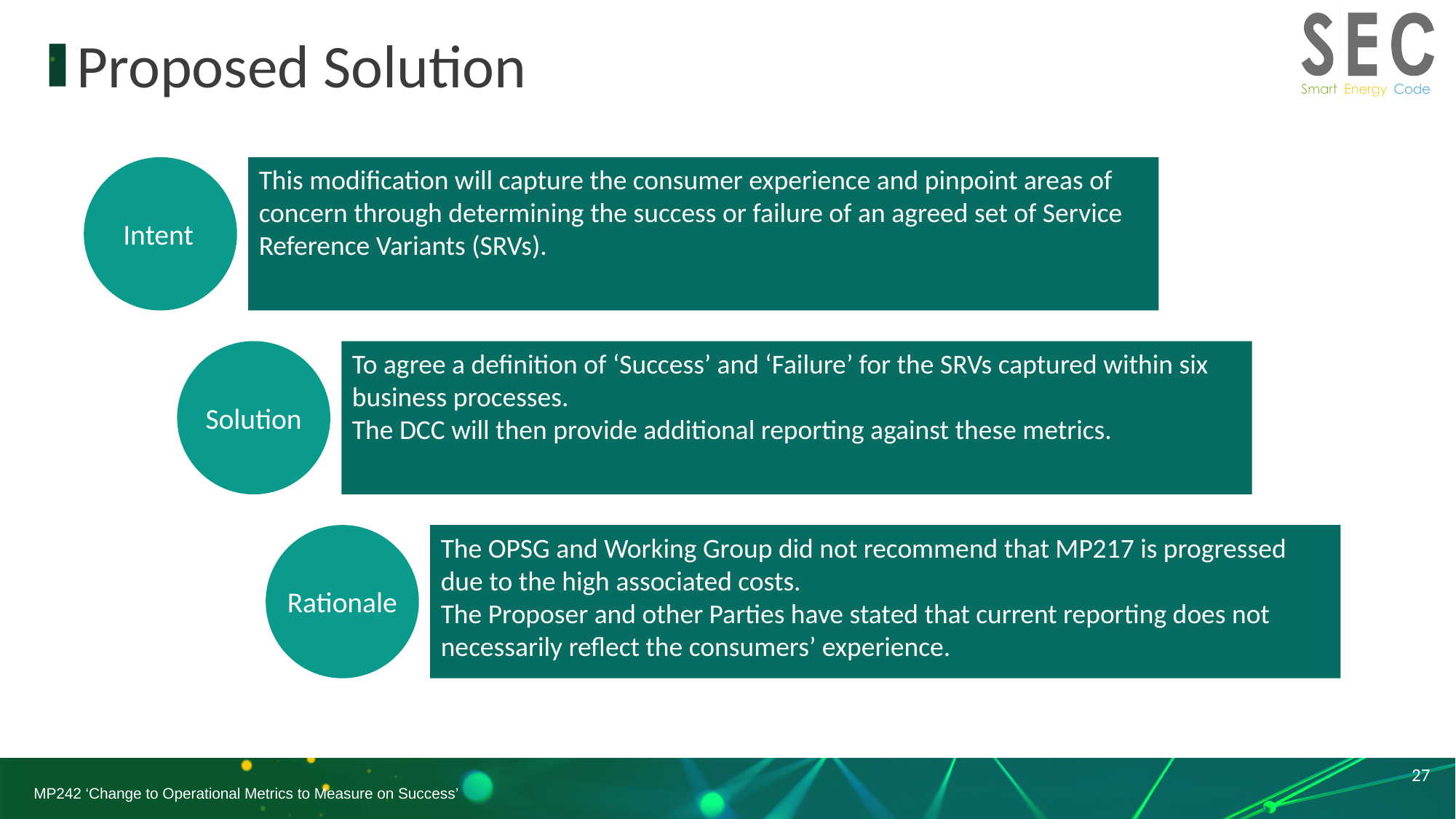

# Proposed Solution

This modification will capture the consumer experience and pinpoint areas of concern through determining the success or failure of an agreed set of Service Reference Variants (SRVs).
Intent

To agree a definition of ‘Success’ and ‘Failure’ for the SRVs captured within six business processes.
The DCC will then provide additional reporting against these metrics.
Solution

The OPSG and Working Group did not recommend that MP217 is progressed due to the high associated costs.
The Proposer and other Parties have stated that current reporting does not necessarily reflect the consumers’ experience.
Rationale
27
MP242 ‘Change to Operational Metrics to Measure on Success’